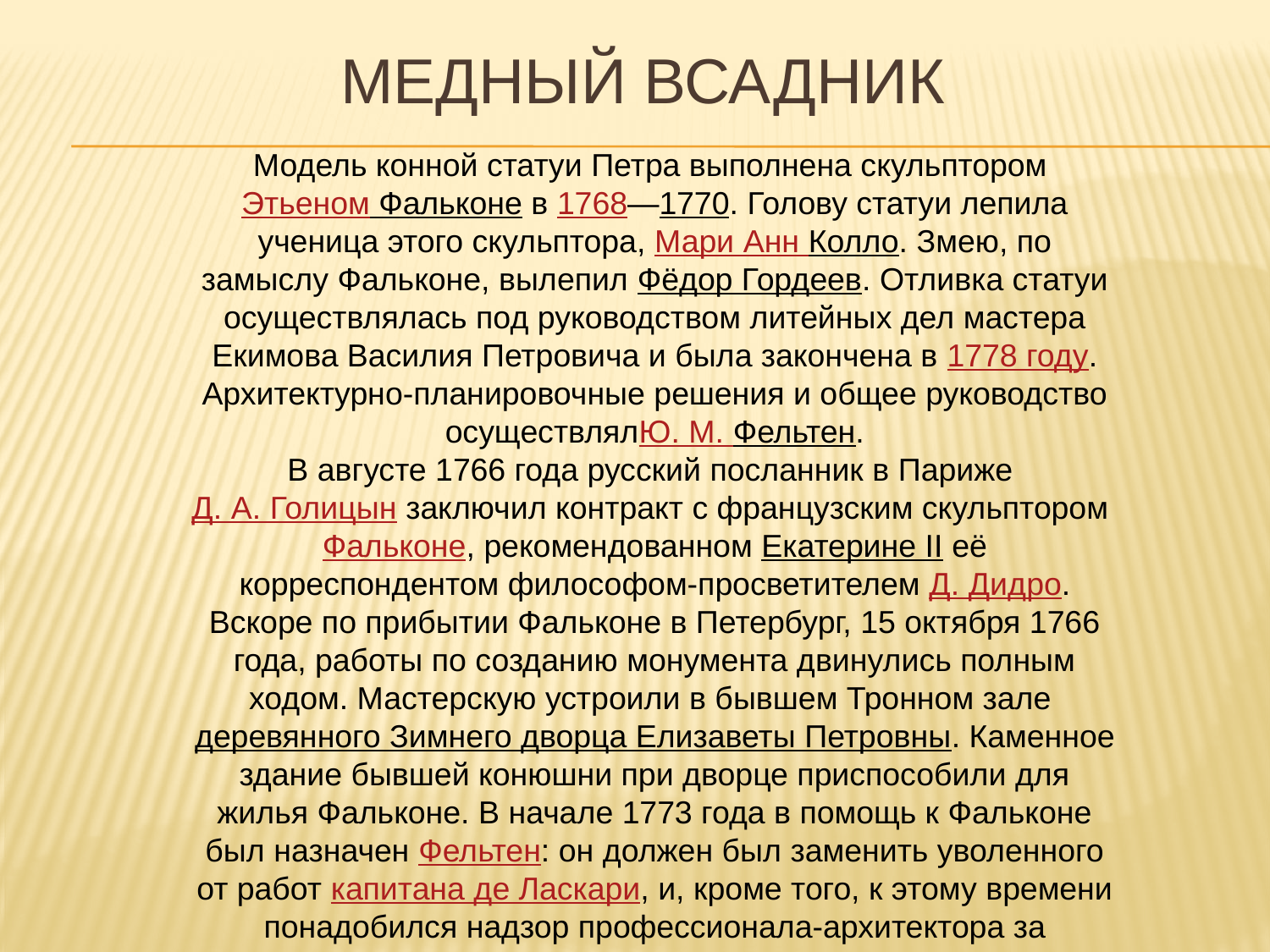

# МЕДНЫЙ ВСАДНИК
Модель конной статуи Петра выполнена скульптором Этьеном Фальконе в 1768—1770. Голову статуи лепила ученица этого скульптора, Мари Анн Колло. Змею, по замыслу Фальконе, вылепил Фёдор Гордеев. Отливка статуи осуществлялась под руководством литейных дел мастера Екимова Василия Петровича и была закончена в 1778 году. Архитектурно-планировочные решения и общее руководство осуществлялЮ. М. Фельтен.
В августе 1766 года русский посланник в Париже Д. А. Голицын заключил контракт с французским скульптором Фальконе, рекомендованном Екатерине II её корреспондентом философом-просветителем Д. Дидро. Вскоре по прибытии Фальконе в Петербург, 15 октября 1766 года, работы по созданию монумента двинулись полным ходом. Мастерскую устроили в бывшем Тронном зале деревянного Зимнего дворца Елизаветы Петровны. Каменное здание бывшей конюшни при дворце приспособили для жилья Фальконе. В начале 1773 года в помощь к Фальконе был назначен Фельтен: он должен был заменить уволенного от работ капитана де Ласкари, и, кроме того, к этому времени понадобился надзор профессионала-архитектора за установкой памятника.